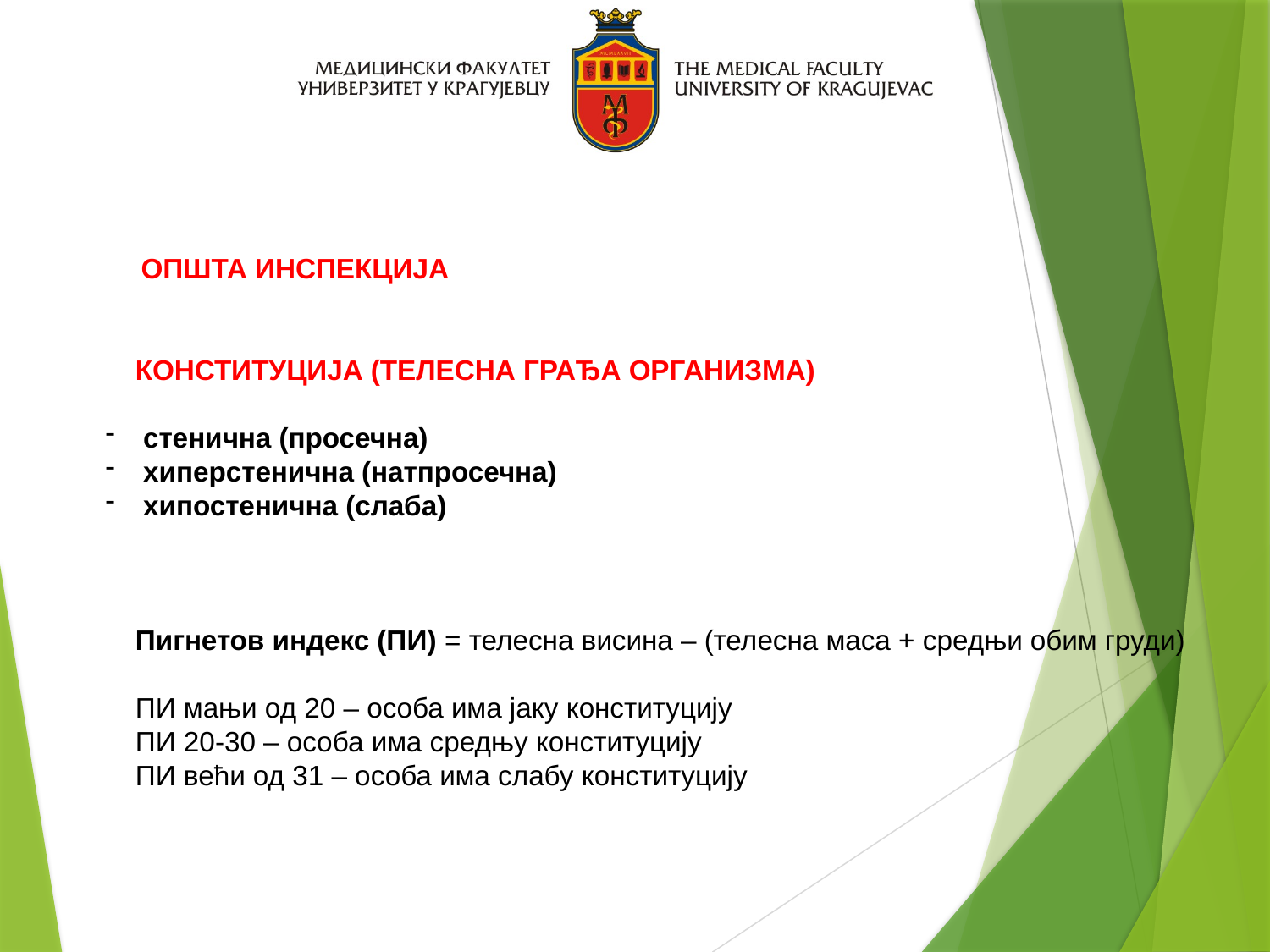

ОПШТА ИНСПЕКЦИЈА

КОНСТИТУЦИЈА (ТЕЛЕСНА ГРАЂА ОРГАНИЗМА)

 стенична (просечна)
 хиперстенична (натпросечна)
 хипостенична (слаба)

Пигнетов индекс (ПИ) = телесна висина – (телесна маса + средњи обим груди)

ПИ мањи од 20 – особа има јаку конституцију
ПИ 20-30 – особа има средњу конституцију
ПИ већи од 31 – особа има слабу конституцију